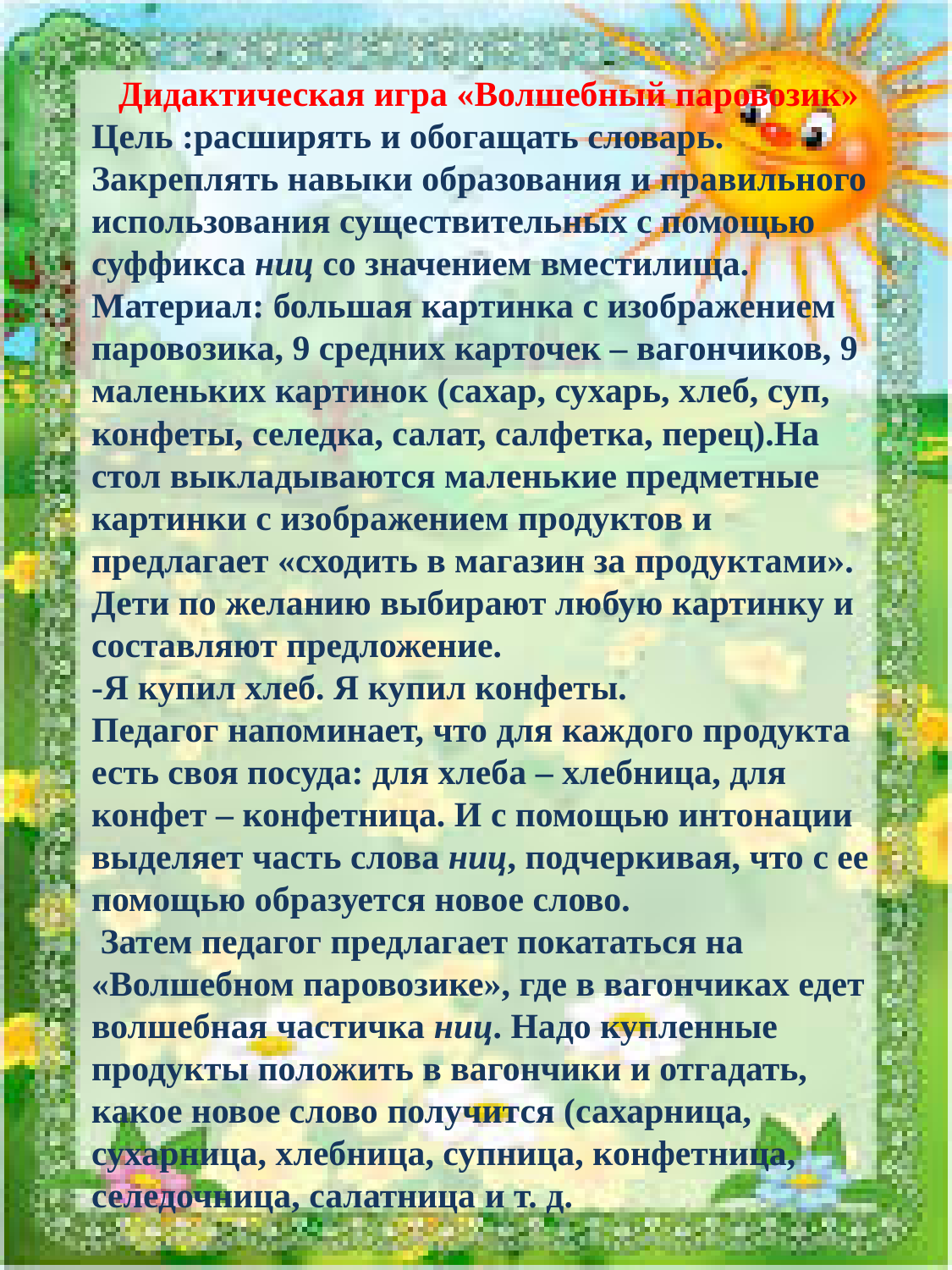

Дидактическая игра «Волшебный паровозик»
Цель :расширять и обогащать словарь. Закреплять навыки образования и правильного использования существительных с помощью суффикса ниц со значением вместилища.
Материал: большая картинка с изображением паровозика, 9 средних карточек – вагончиков, 9 маленьких картинок (сахар, сухарь, хлеб, суп, конфеты, селедка, салат, салфетка, перец).На стол выкладываются маленькие предметные картинки с изображением продуктов и предлагает «сходить в магазин за продуктами». Дети по желанию выбирают любую картинку и составляют предложение.
-Я купил хлеб. Я купил конфеты.
Педагог напоминает, что для каждого продукта есть своя посуда: для хлеба – хлебница, для конфет – конфетница. И с помощью интонации выделяет часть слова ниц, подчеркивая, что с ее помощью образуется новое слово.
 Затем педагог предлагает покататься на «Волшебном паровозике», где в вагончиках едет волшебная частичка ниц. Надо купленные продукты положить в вагончики и отгадать, какое новое слово получится (сахарница, сухарница, хлебница, супница, конфетница, селедочница, салатница и т. д.